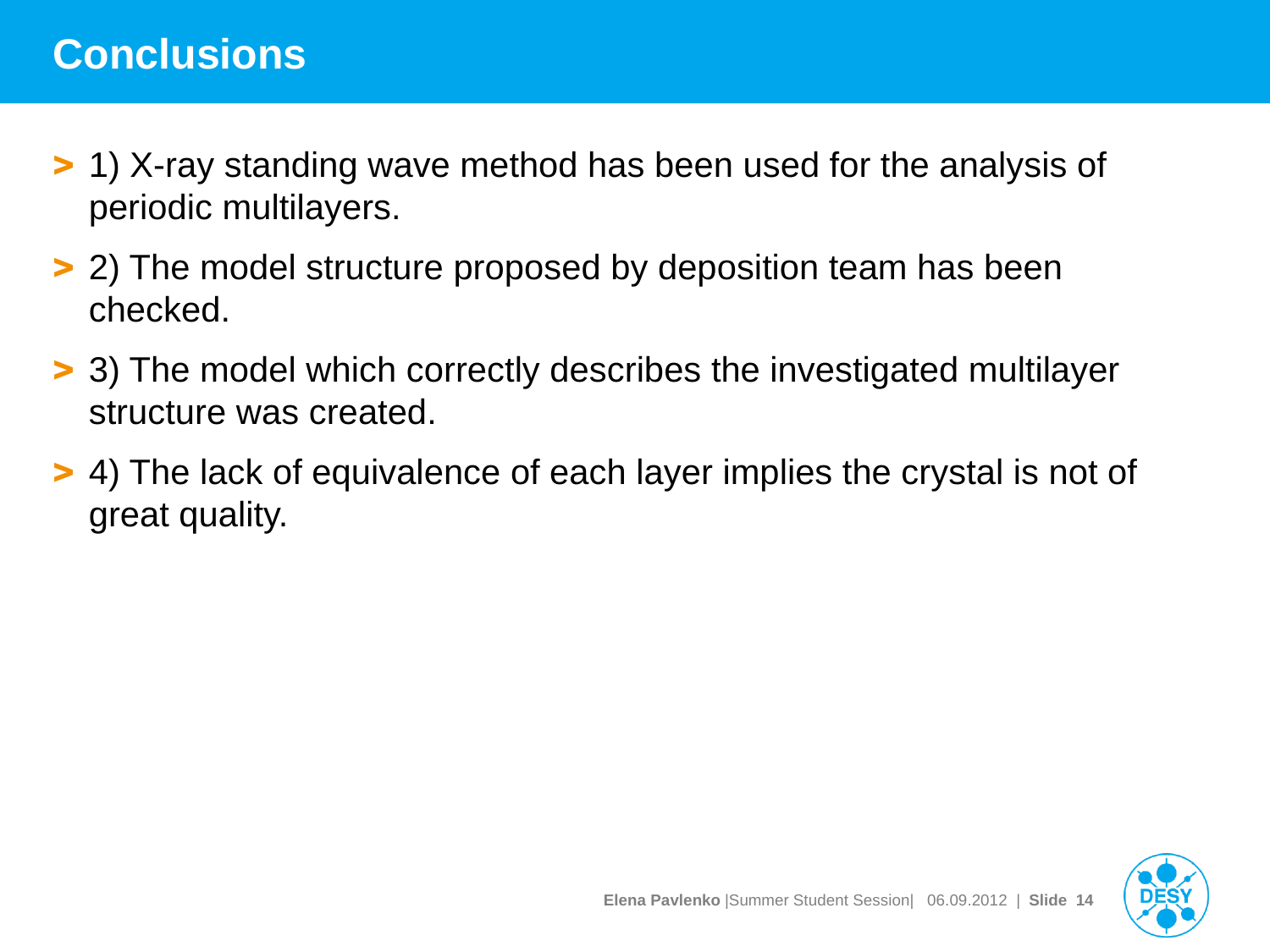

# Conclusions
1) X-ray standing wave method has been used for the analysis of periodic multilayers.
2) The model structure proposed by deposition team has been checked.
3) The model which correctly describes the investigated multilayer structure was created.
4) The lack of equivalence of each layer implies the crystal is not of great quality.